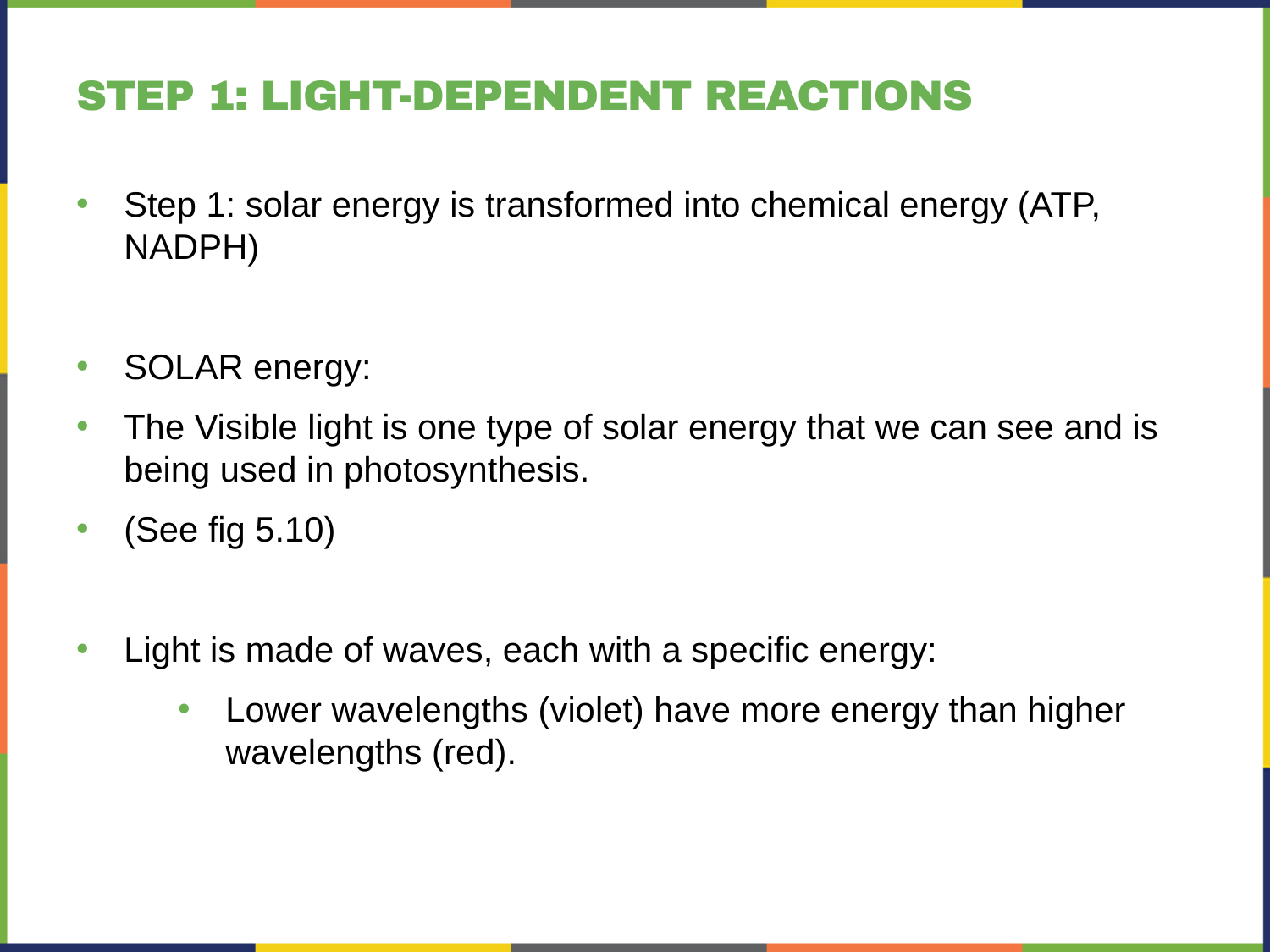

# Step 1: light-dependent reactions
Step 1: solar energy is transformed into chemical energy (ATP, NADPH)

SOLAR energy:
The Visible light is one type of solar energy that we can see and is being used in photosynthesis.
(See fig 5.10)

Light is made of waves, each with a specific energy:
Lower wavelengths (violet) have more energy than higher wavelengths (red).